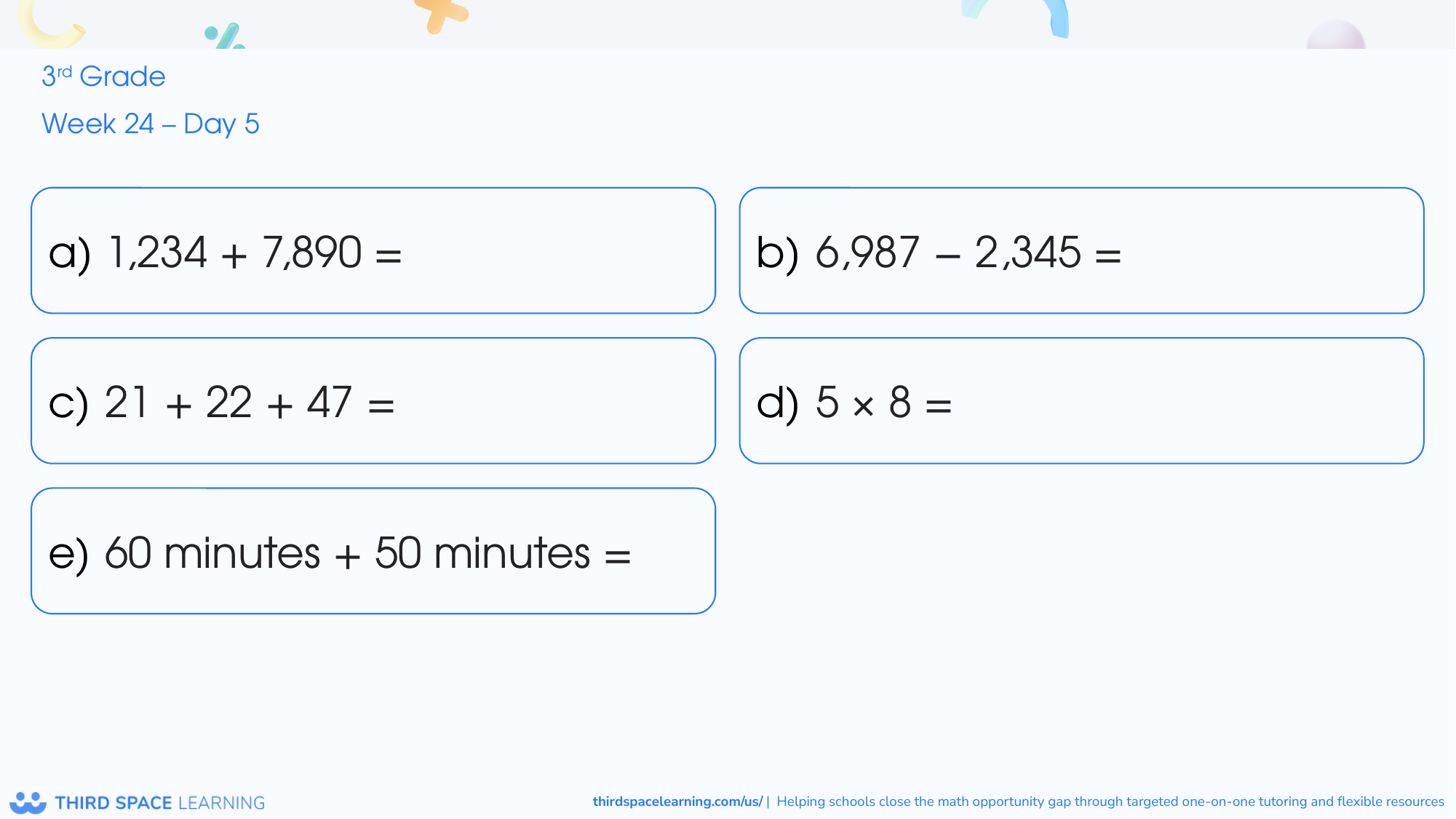

3rd Grade
Week 24 – Day 5
1,234 + 7,890 =
6,987 − 2,345 =
21 + 22 + 47 =
5 × 8 =
60 minutes + 50 minutes =